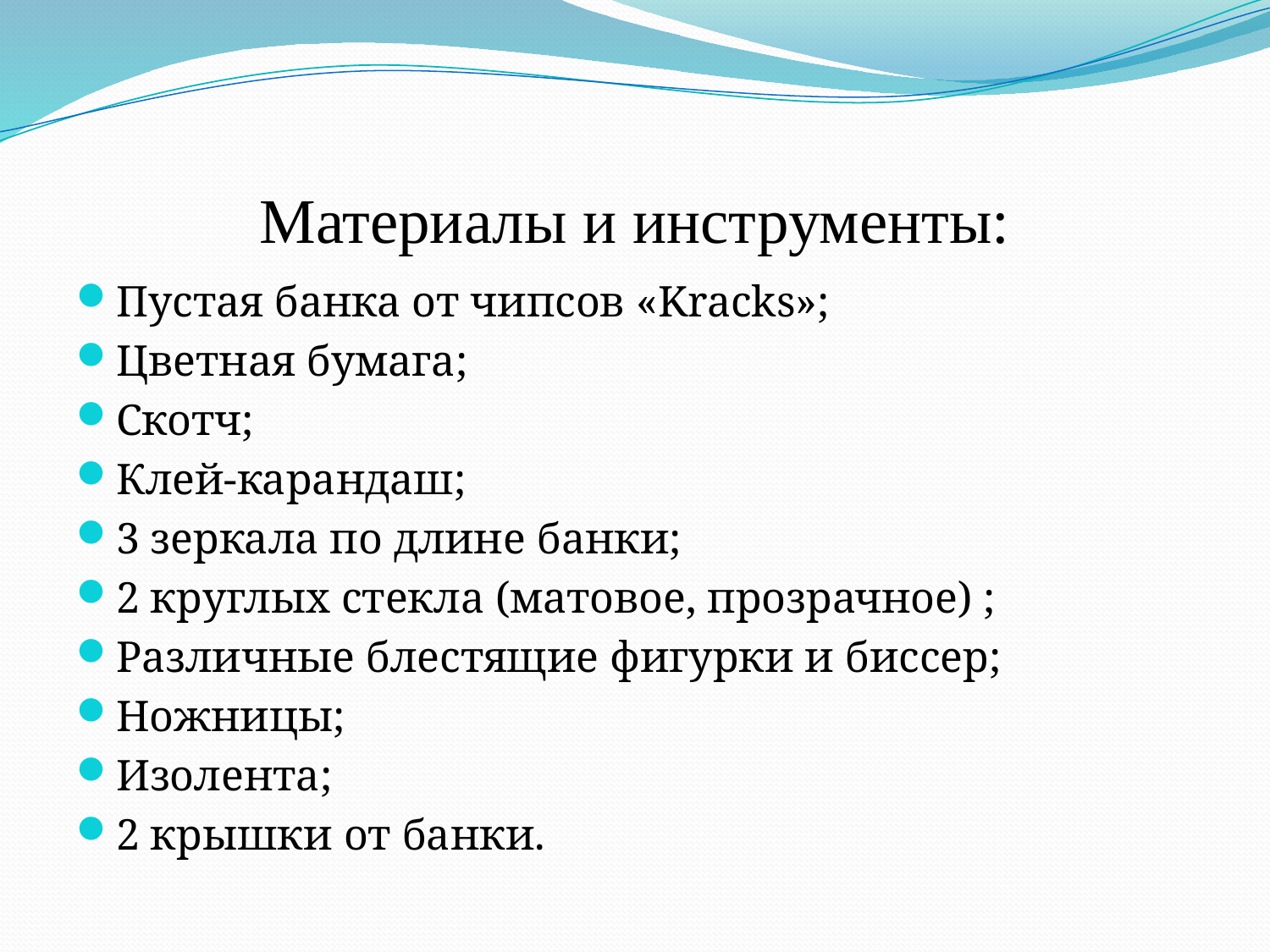

# Материалы и инструменты:
Пустая банка от чипсов «Kracks»;
Цветная бумага;
Скотч;
Клей-карандаш;
3 зеркала по длине банки;
2 круглых стекла (матовое, прозрачное) ;
Различные блестящие фигурки и биссер;
Ножницы;
Изолента;
2 крышки от банки.